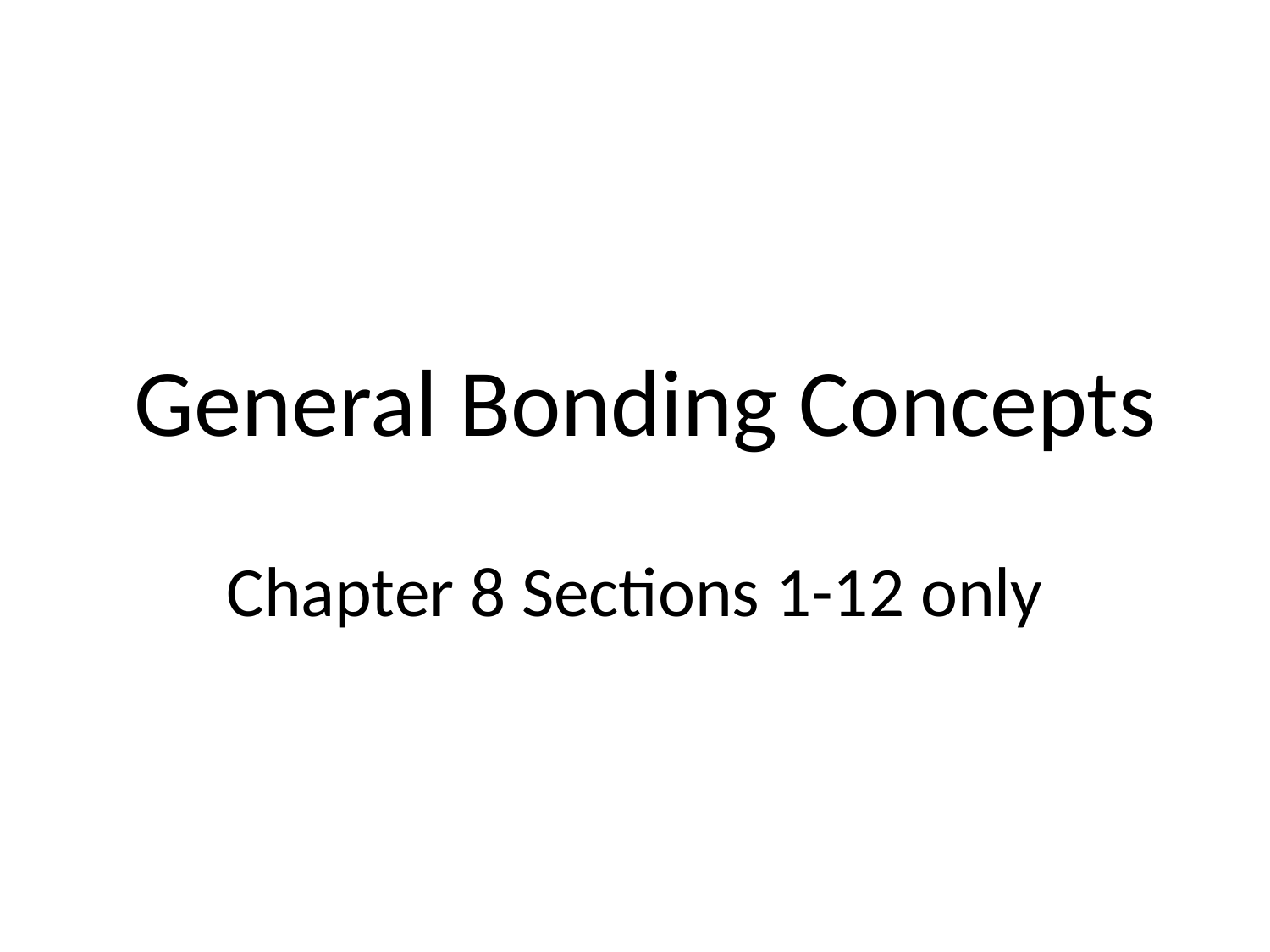

# General Bonding Concepts
Chapter 8 Sections 1-12 only